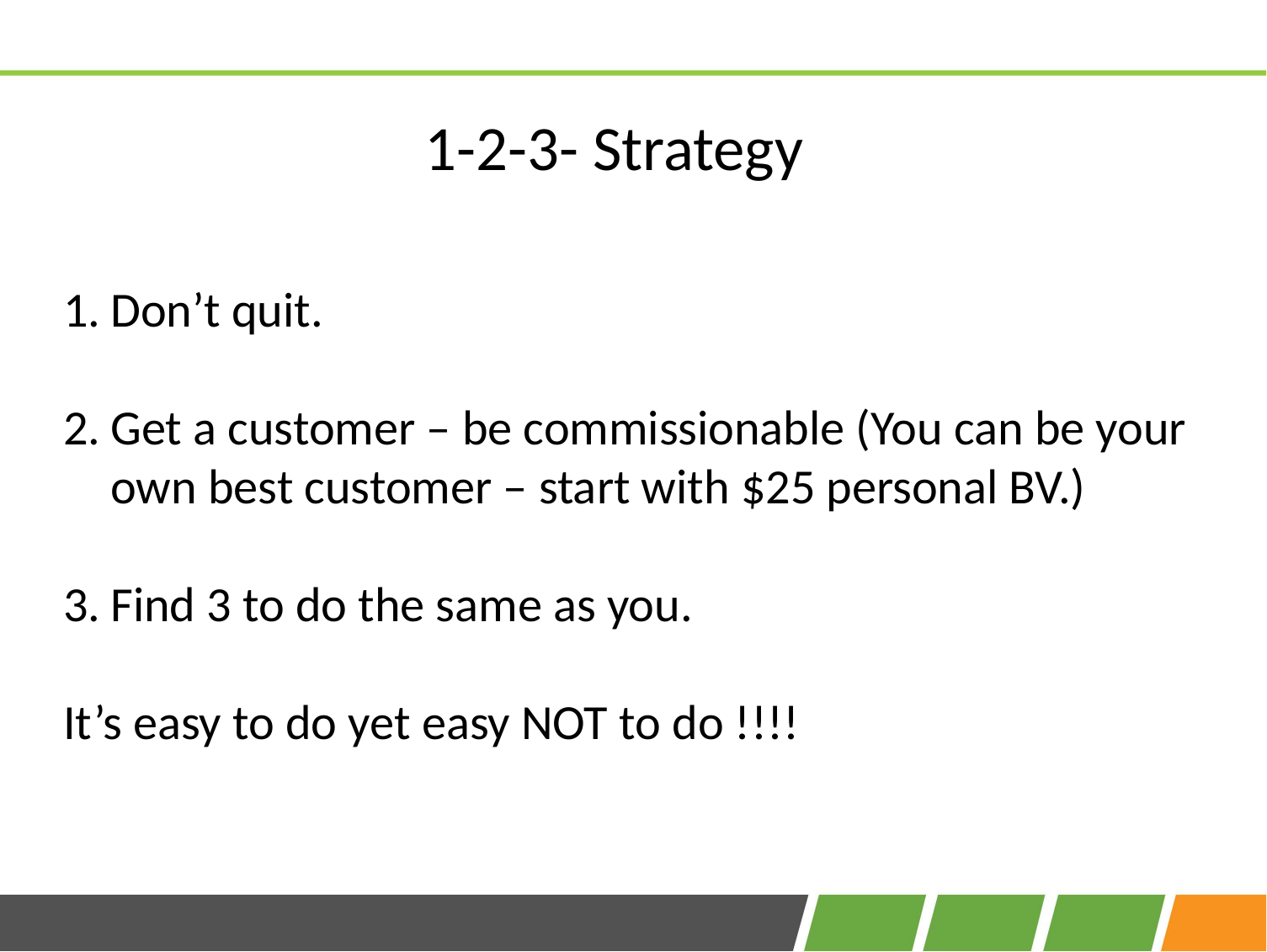

# 1-2-3- Strategy

Don’t quit.

Get a customer – be commissionable (You can be your own best customer – start with $25 personal BV.)

Find 3 to do the same as you.

It’s easy to do yet easy NOT to do !!!!